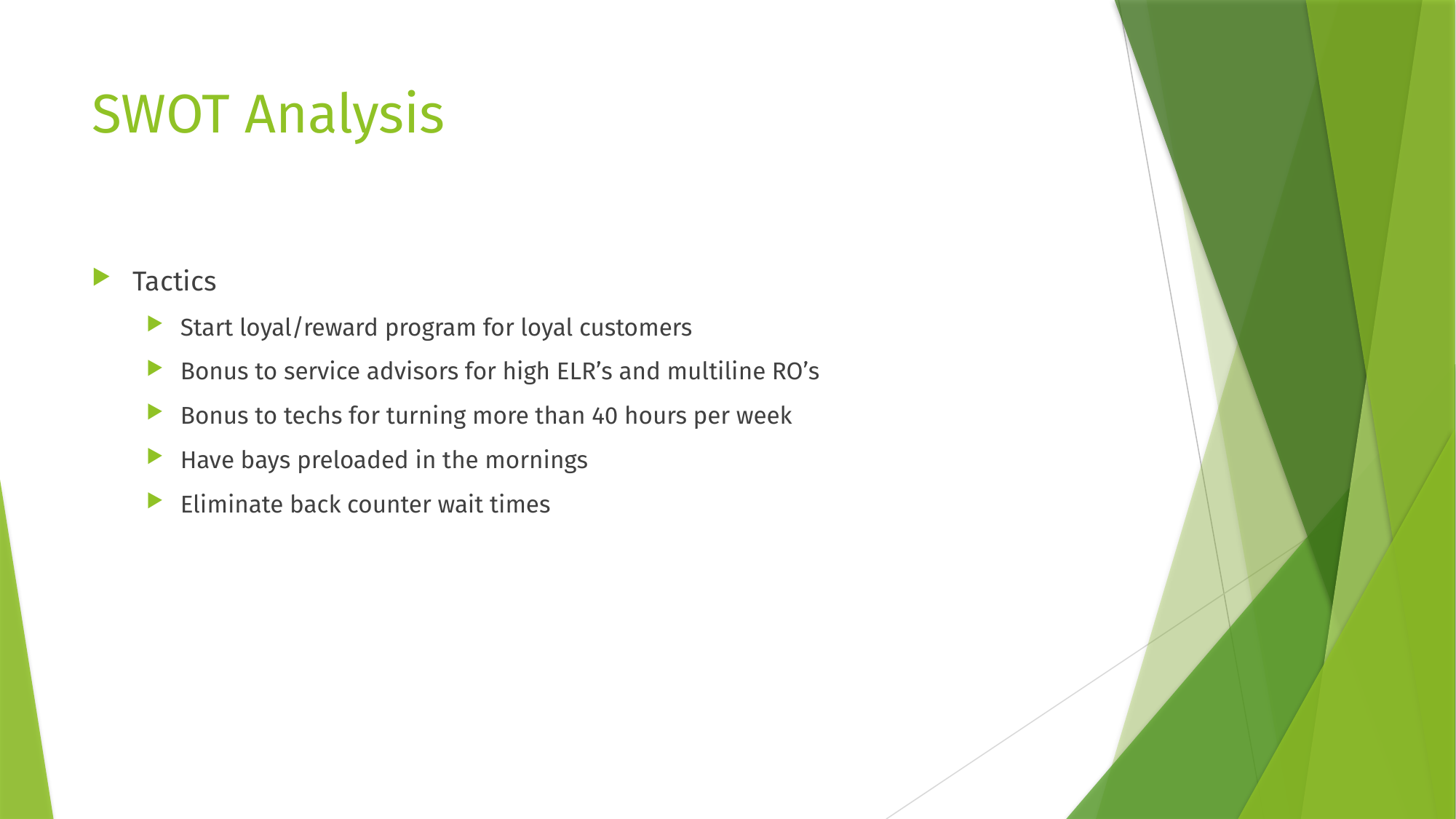

# SWOT Analysis
Tactics
Start loyal/reward program for loyal customers
Bonus to service advisors for high ELR’s and multiline RO’s
Bonus to techs for turning more than 40 hours per week
Have bays preloaded in the mornings
Eliminate back counter wait times